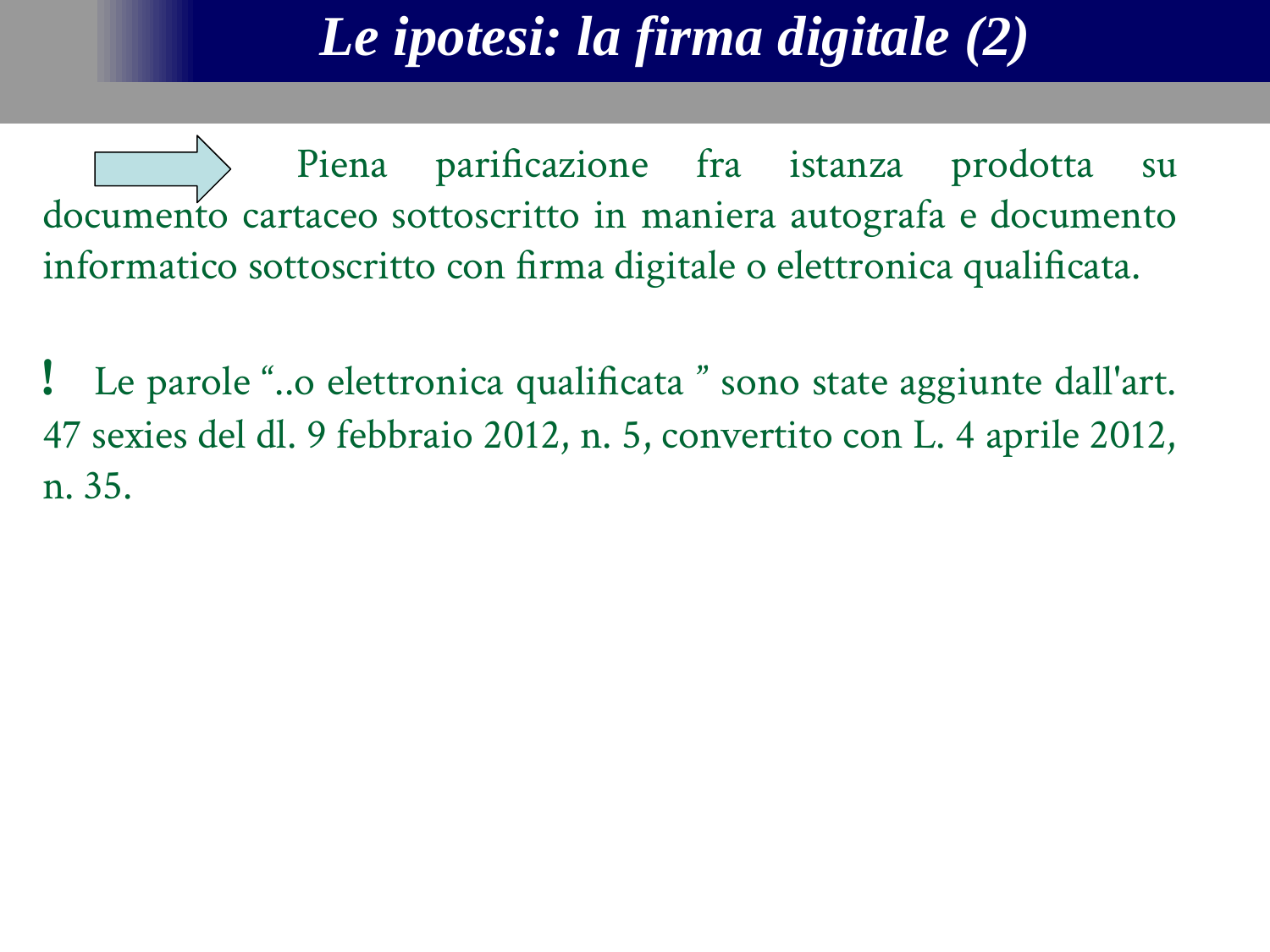

Le ipotesi: la firma digitale (2)
		Piena parificazione fra istanza prodotta su documento cartaceo sottoscritto in maniera autografa e documento informatico sottoscritto con firma digitale o elettronica qualificata.

!   Le parole “..o elettronica qualificata ” sono state aggiunte dall'art. 47 sexies del dl. 9 febbraio 2012, n. 5, convertito con L. 4 aprile 2012, n. 35.